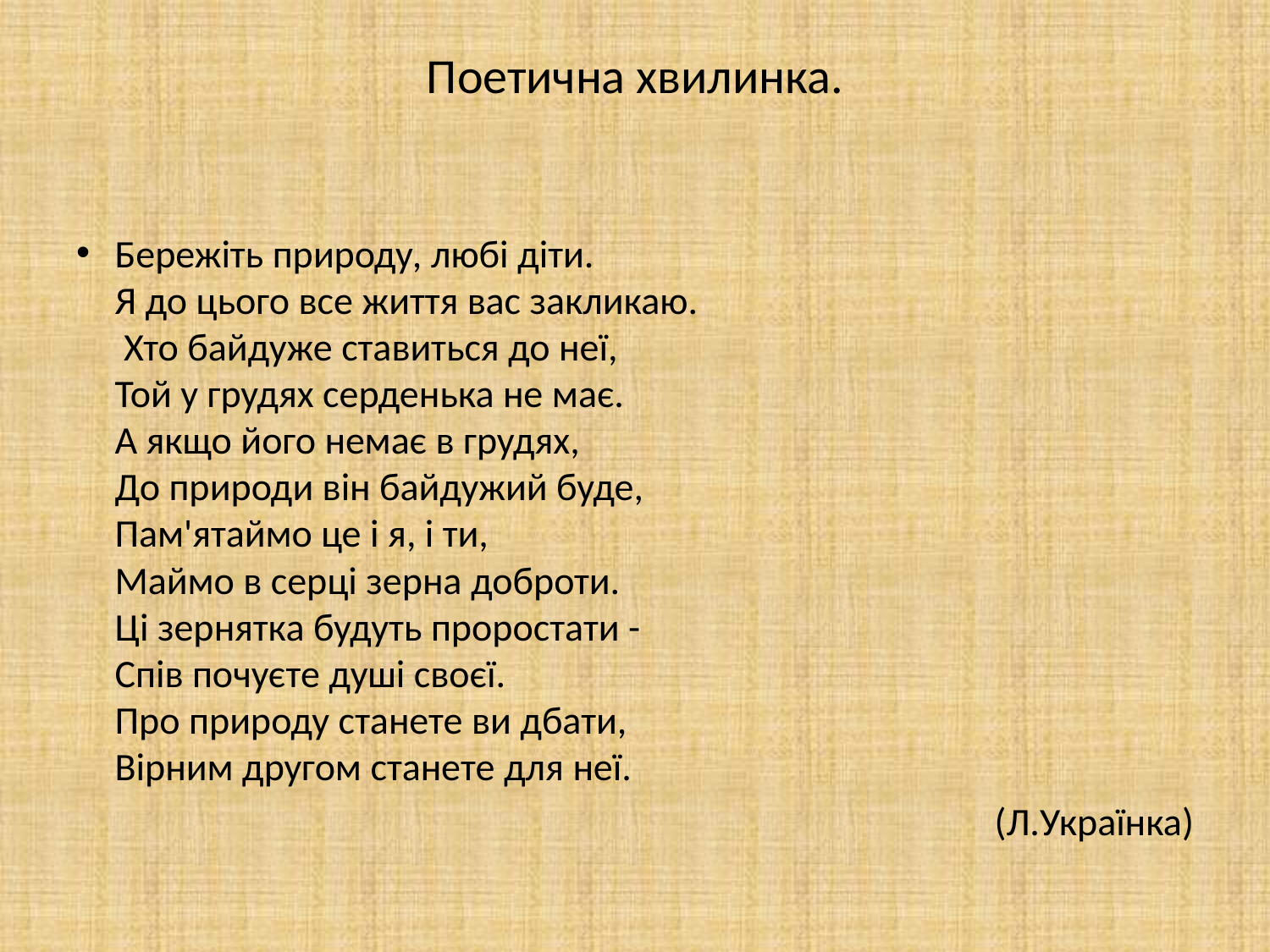

# Поетична хвилинка.
Бережіть природу, любі діти.
Я до цього все життя вас закликаю.
 Хто байдуже ставиться до неї,
Той у грудях серденька не має.
А якщо його немає в грудях,
До природи він байдужий буде,
Пам'ятаймо це і я, і ти,
Маймо в серці зерна доброти.
Ці зернятка будуть проростати -
Спів почуєте душі своєї.
Про природу станете ви дбати,
Вірним другом станете для неї.
(Л.Українка)